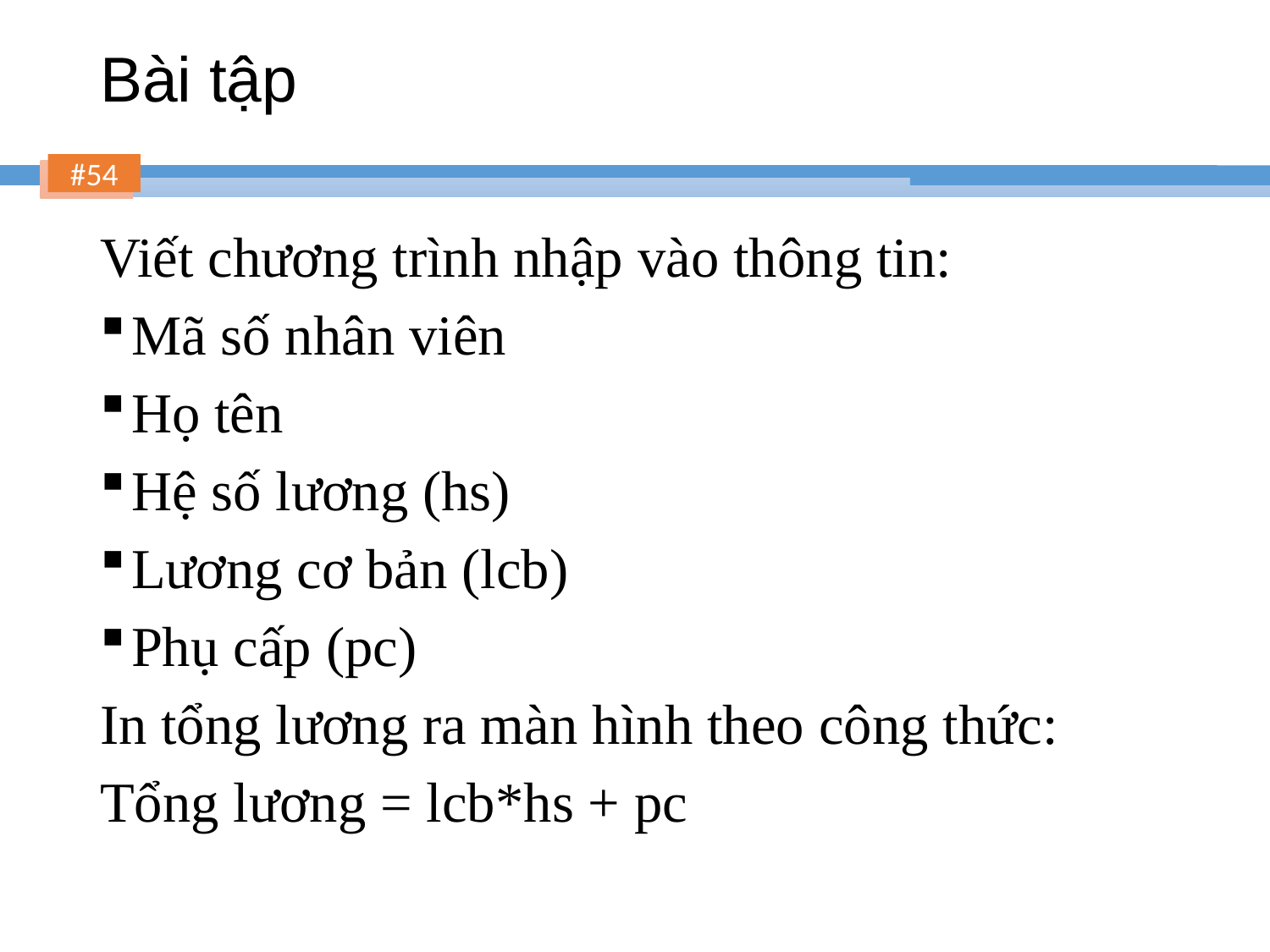

# Bài tập
Viết chương trình nhập vào thông tin:
Mã số nhân viên
Họ tên
Hệ số lương (hs)
Lương cơ bản (lcb)
Phụ cấp (pc)
In tổng lương ra màn hình theo công thức:
Tổng lương = lcb*hs + pc
54